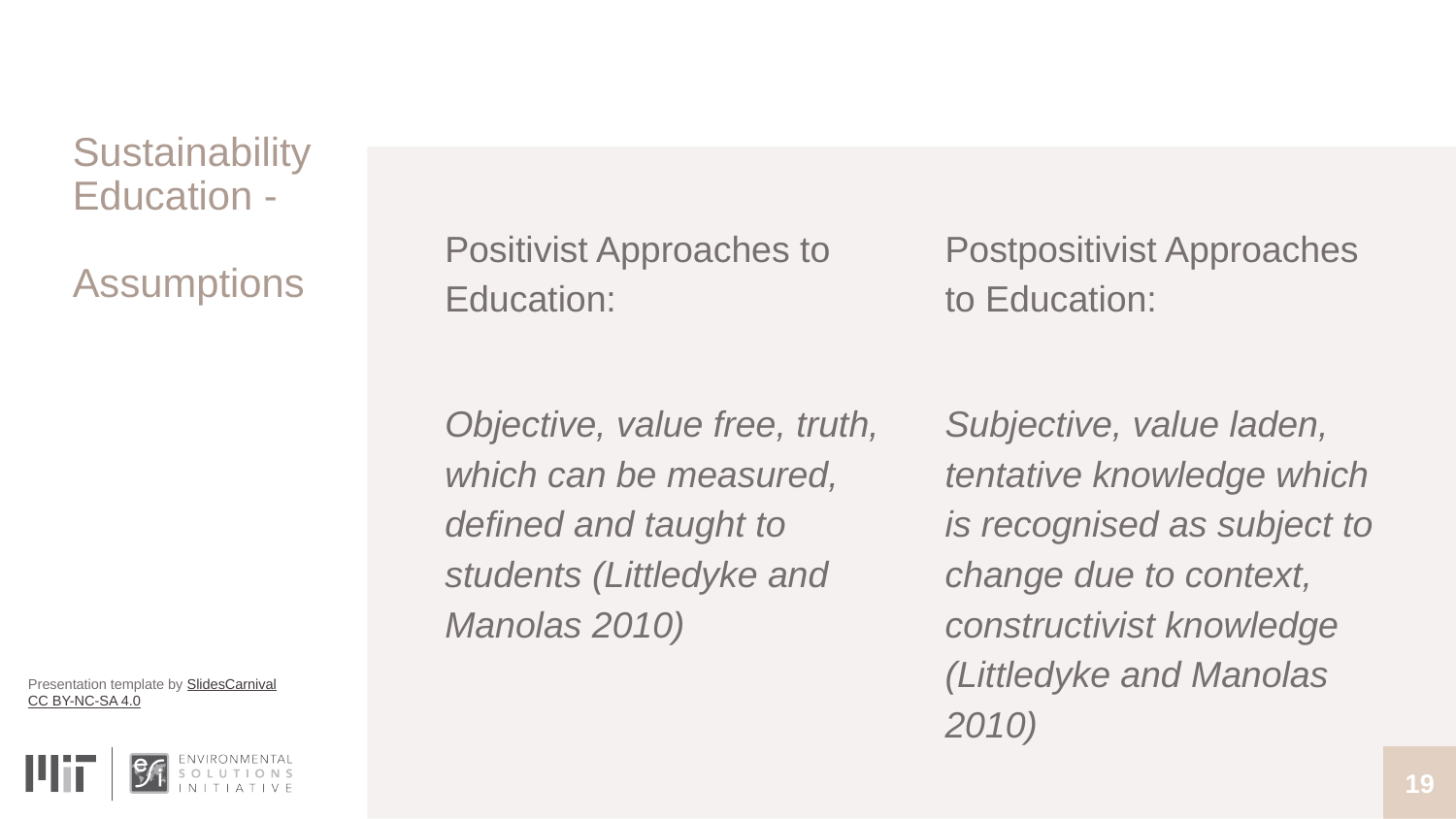

# Sustainability Education -

Assumptions
Positivist Approaches to Education:

Objective, value free, truth, which can be measured, defined and taught to students (Littledyke and Manolas 2010)

Postpositivist Approaches to Education:

Subjective, value laden, tentative knowledge which is recognised as subject to change due to context, constructivist knowledge (Littledyke and Manolas 2010)

19